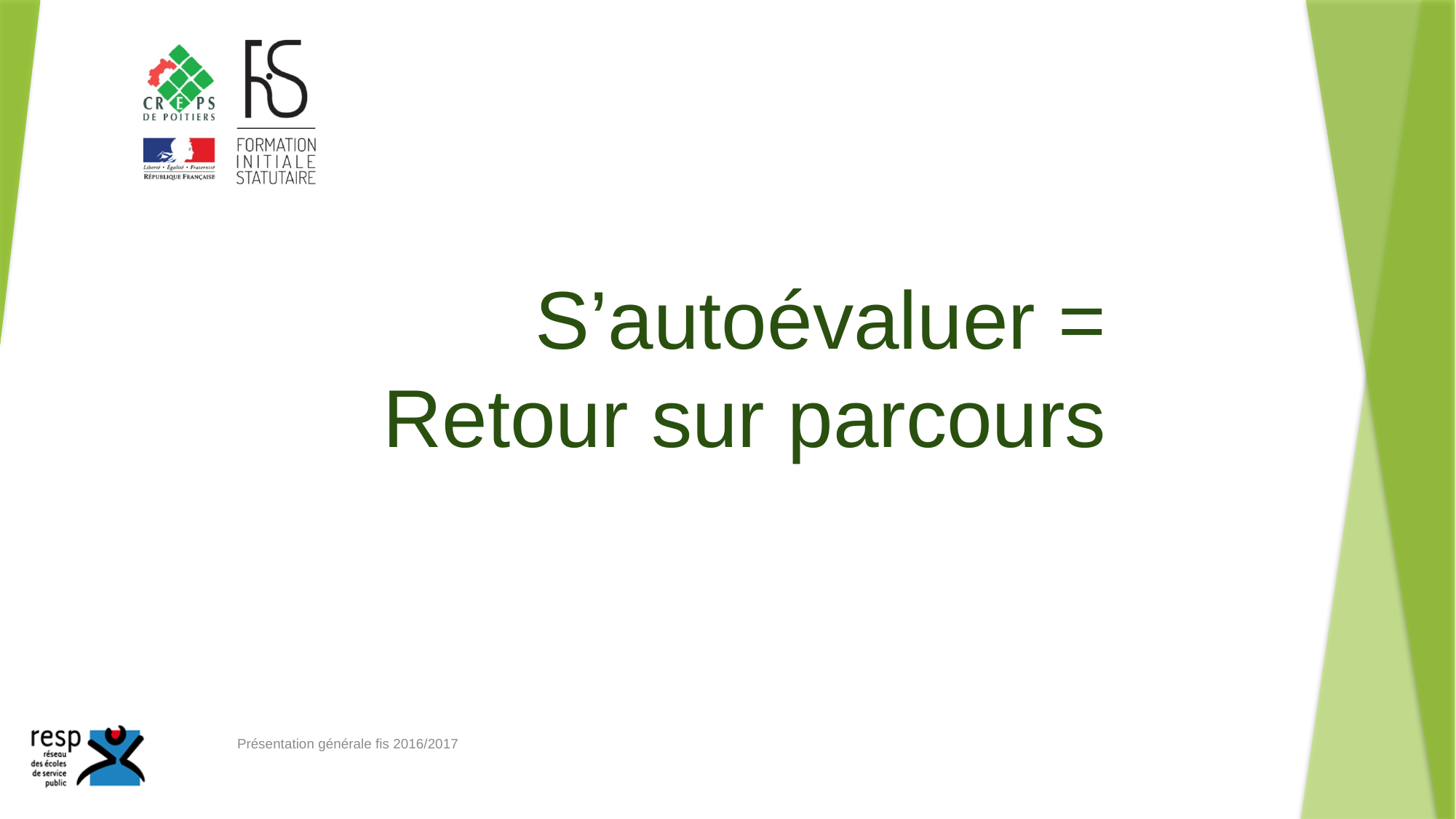

# S’autoévaluer = Retour sur parcours

Présentation générale fis 2016/2017